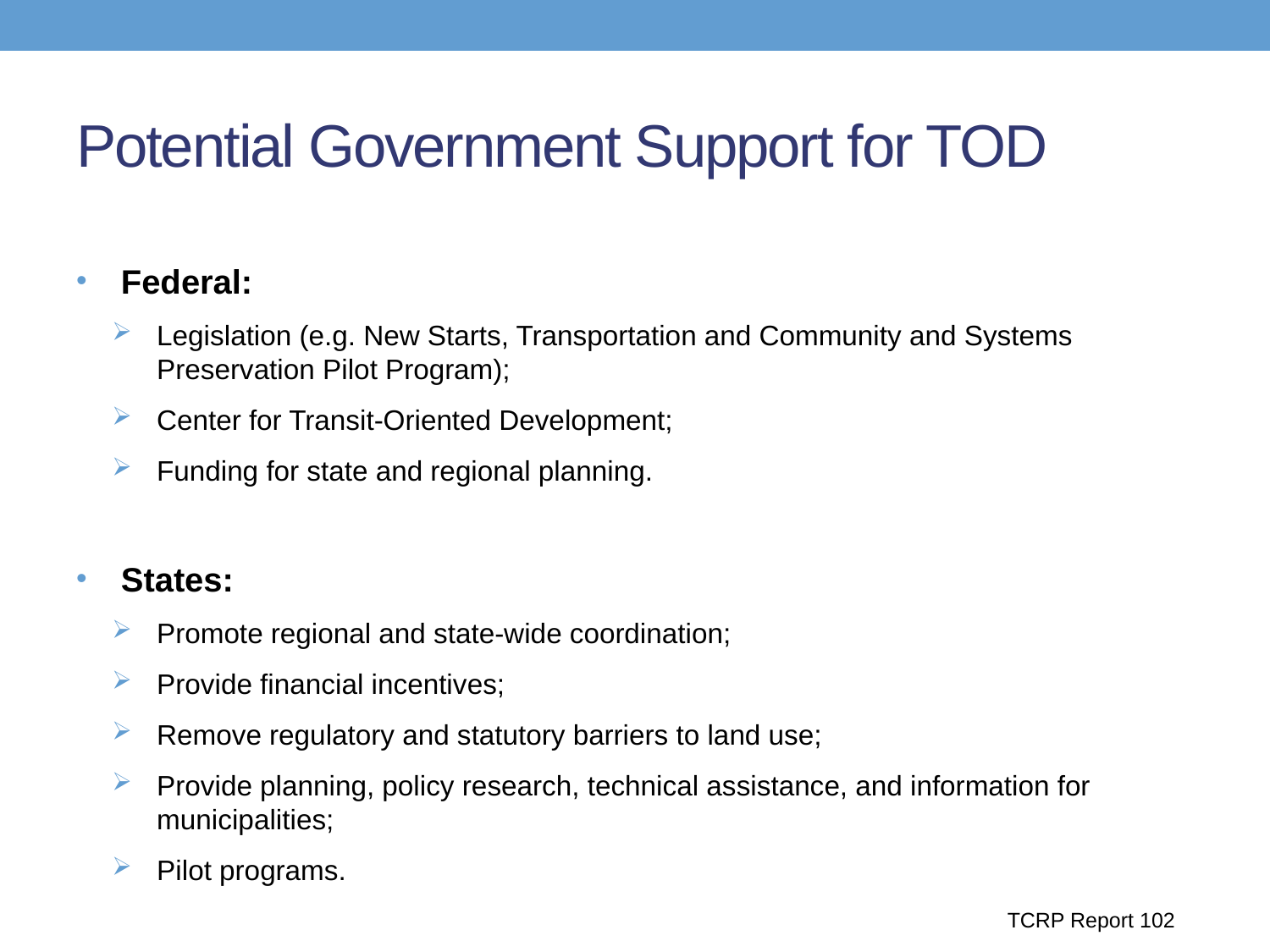

# Potential Government Support for TOD
Federal:
Legislation (e.g. New Starts, Transportation and Community and Systems Preservation Pilot Program);
Center for Transit-Oriented Development;
Funding for state and regional planning.

States:
Promote regional and state-wide coordination;
Provide financial incentives;
Remove regulatory and statutory barriers to land use;
Provide planning, policy research, technical assistance, and information for municipalities;
Pilot programs.

TCRP Report 102